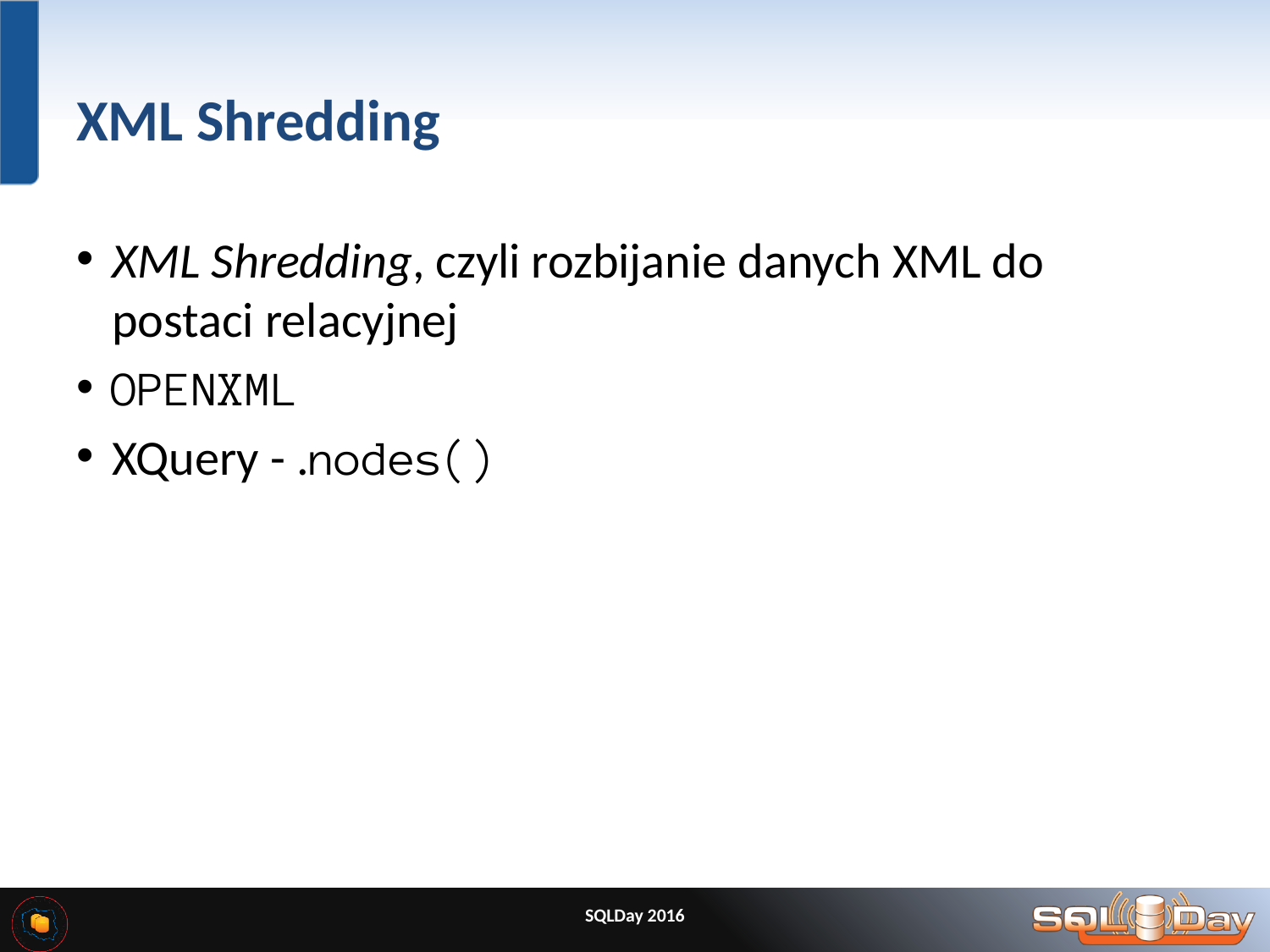

# XML Shredding
XML Shredding, czyli rozbijanie danych XML do postaci relacyjnej
OPENXML
XQuery - .nodes()